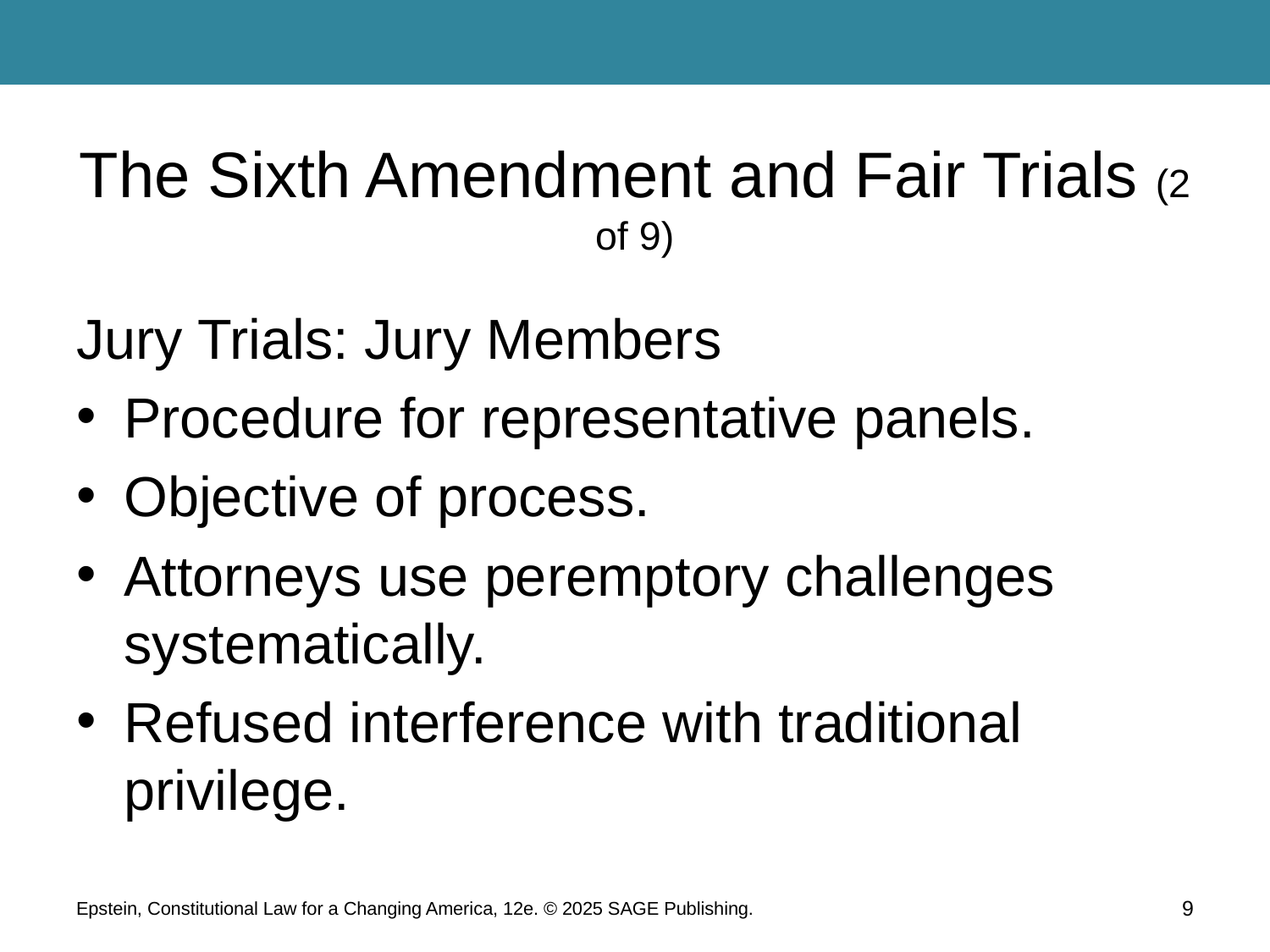

# The Sixth Amendment and Fair Trials (2 of 9)
Jury Trials: Jury Members
Procedure for representative panels.
Objective of process.
Attorneys use peremptory challenges systematically.
Refused interference with traditional privilege.
Epstein, Constitutional Law for a Changing America, 12e. © 2025 SAGE Publishing.
9